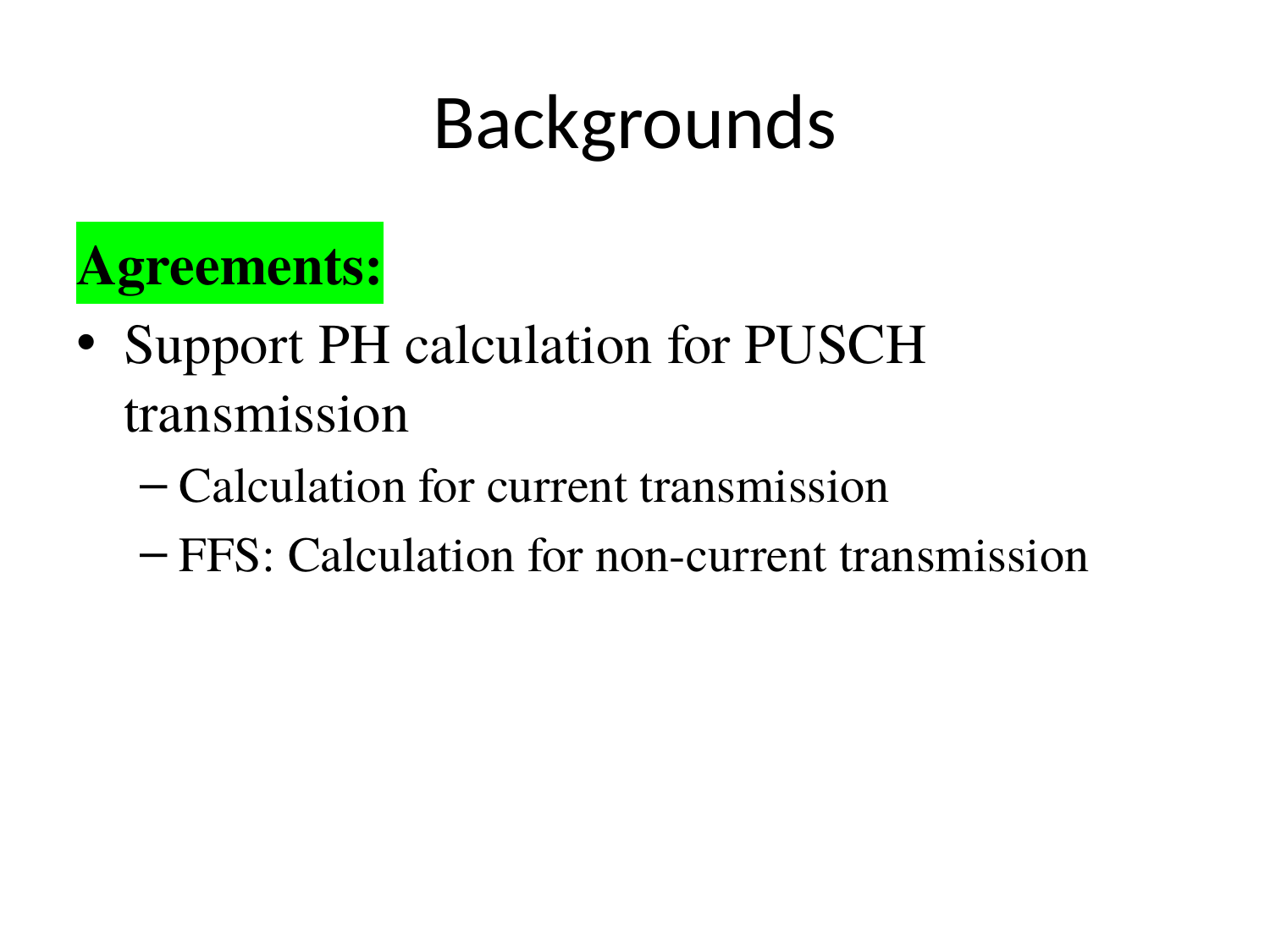

# Backgrounds
Agreements:
Support PH calculation for PUSCH transmission
Calculation for current transmission
FFS: Calculation for non-current transmission